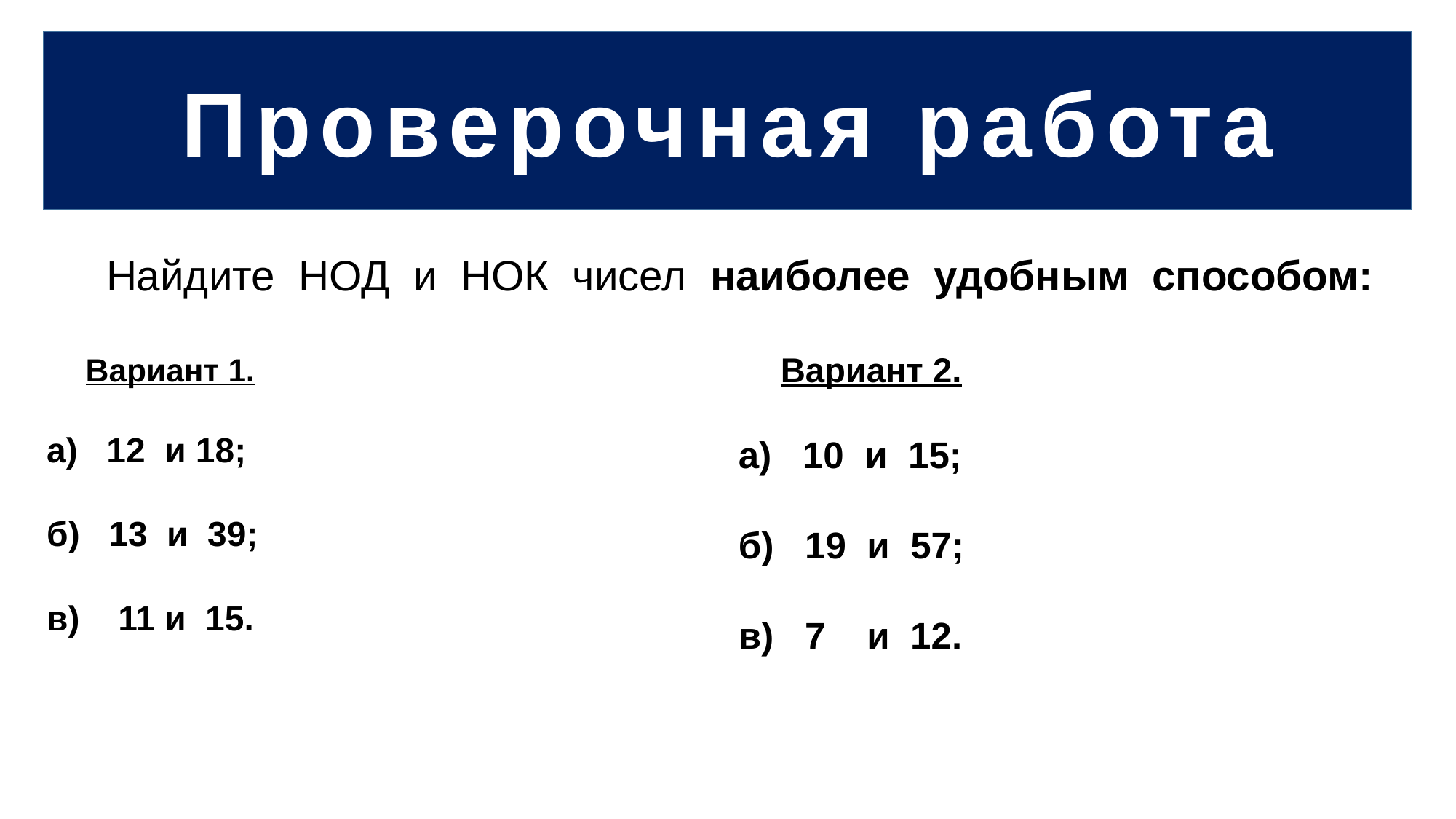

Проверочная работа
#
Найдите  НОД  и  НОК  чисел  наиболее  удобным  способом:

     Вариант 2.
а)   10  и  15;
б)   19  и  57;
в)   7    и  12.

     Вариант 1.
а)   12  и 18;
б)   13  и  39;
в)    11 и  15.